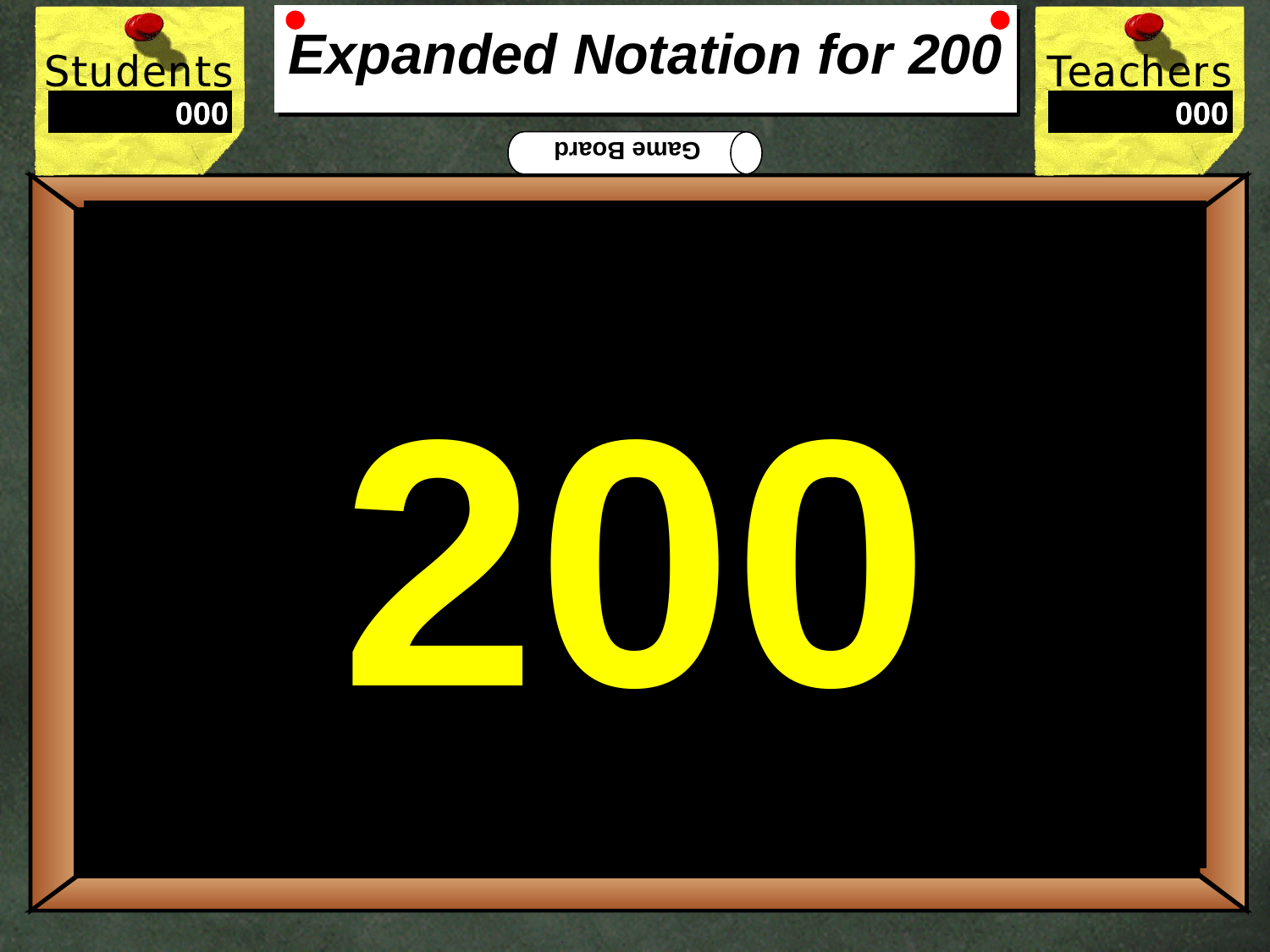

# Expanded Notation for 200
What will balance this equation?
100 + 20 + 4 = 123
200